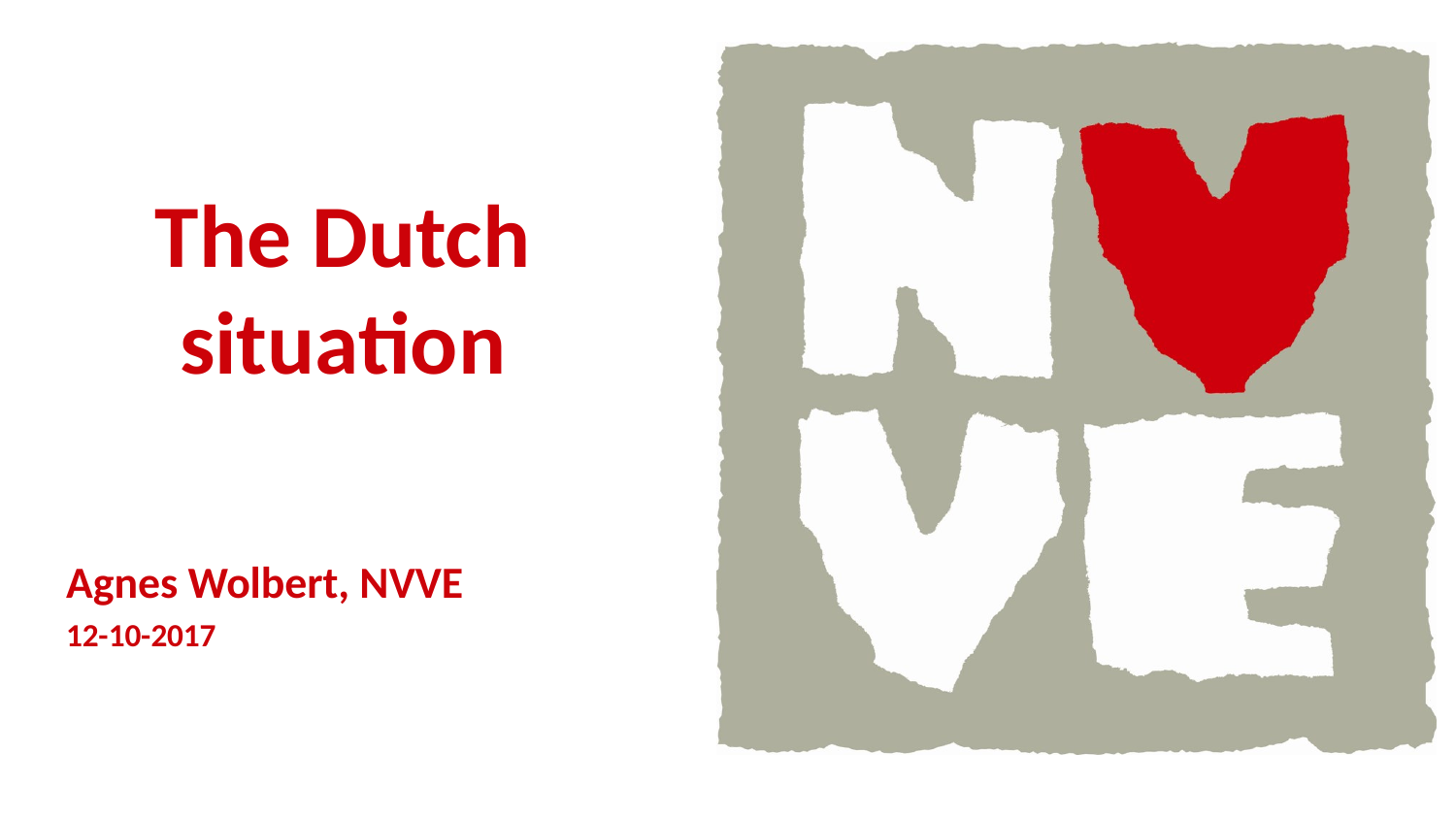

# The Dutch situation
Agnes Wolbert, NVVE
12-10-2017